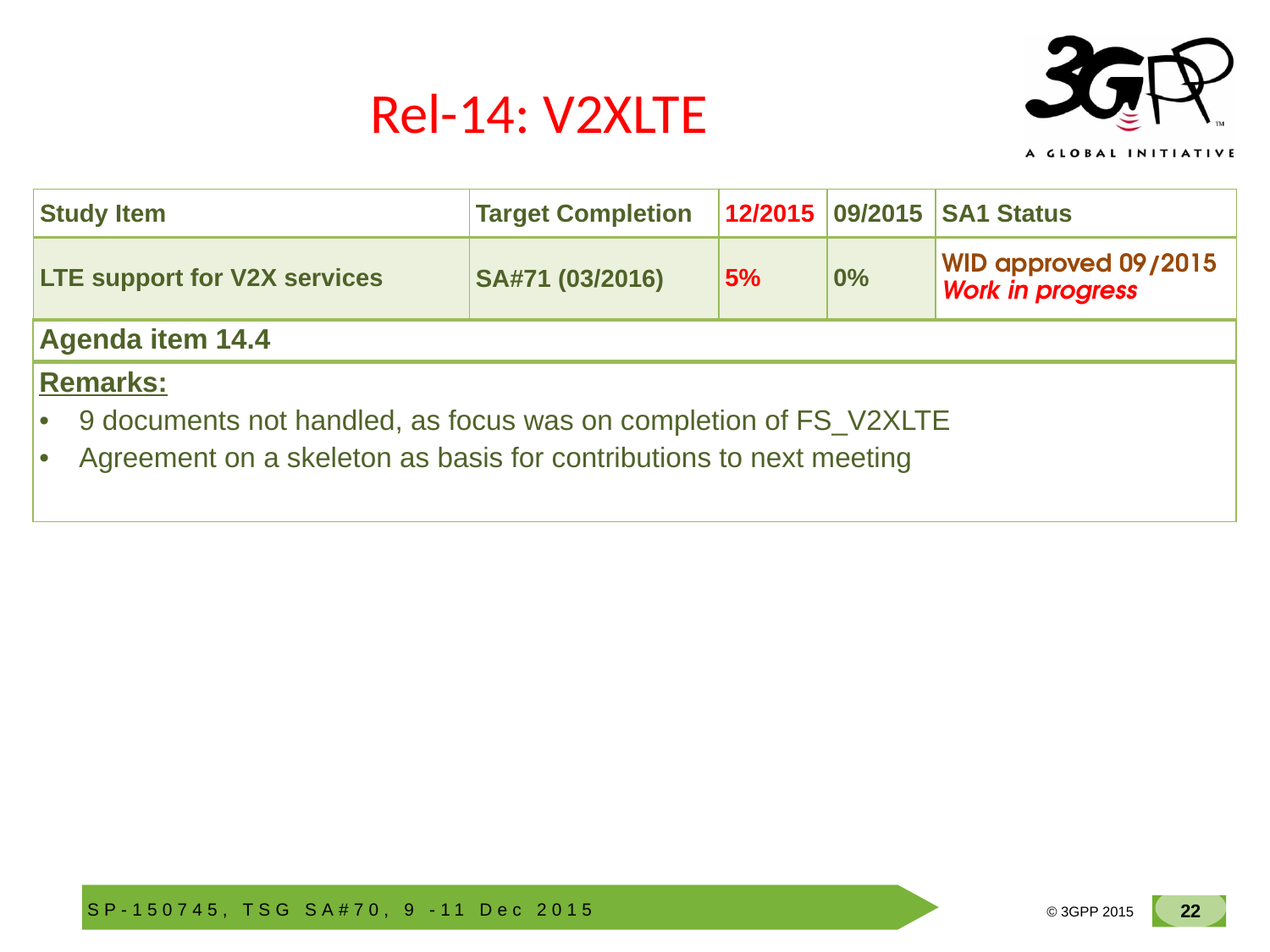

# Rel-14: V2XLTE
| Study Item | Target Completion | 12/2015 | 09/2015 | SA1 Status |
| --- | --- | --- | --- | --- |
| LTE support for V2X services | SA#71 (03/2016) | 5% | 0% | WID approved 09/2015 Work in progress |
| Agenda item 14.4 |
| --- |
|  |
| Remarks: 9 documents not handled, as focus was on completion of FS\_V2XLTE Agreement on a skeleton as basis for contributions to next meeting |